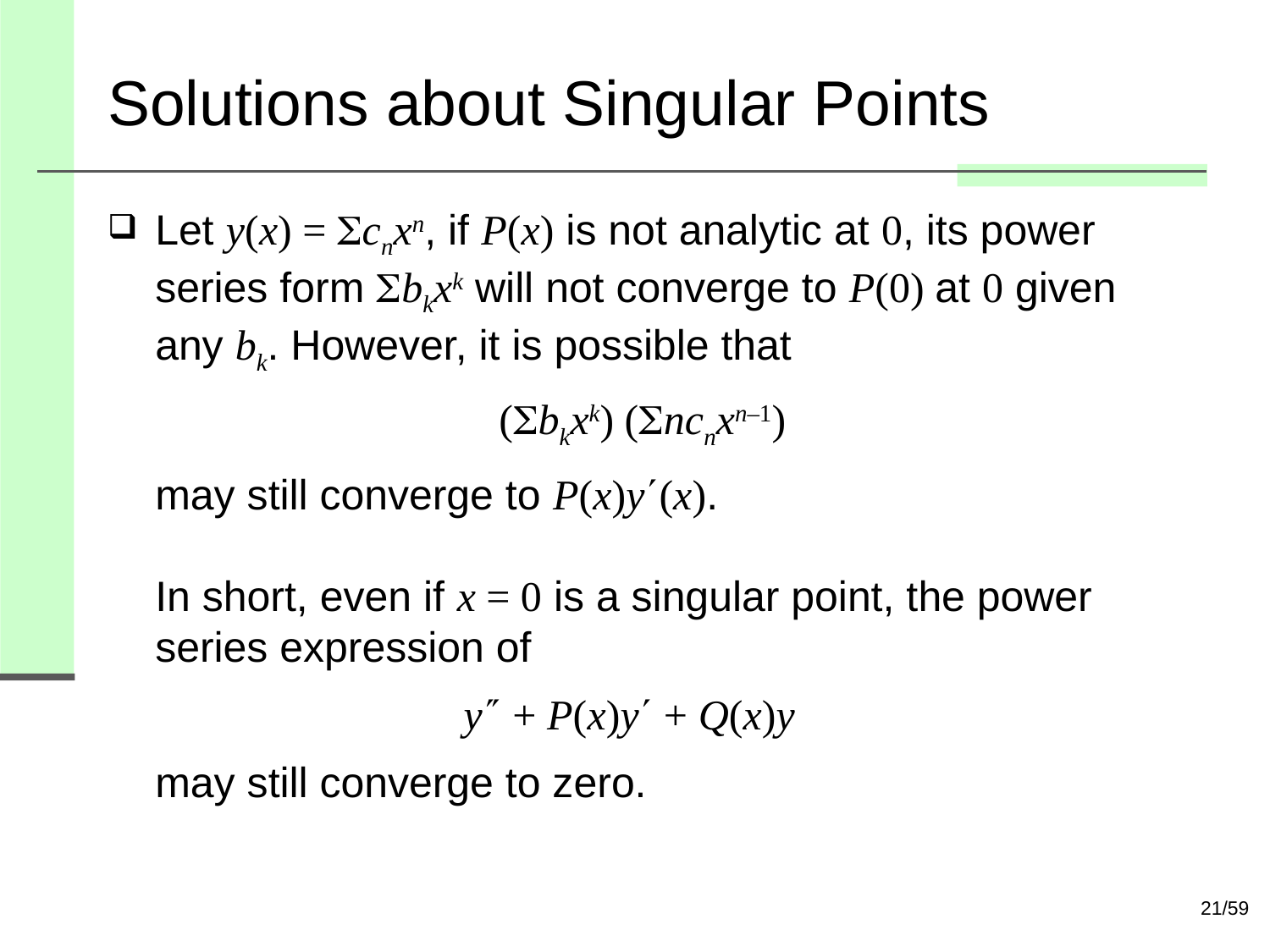

# Solutions about Singular Points
Let y(x) = Σcnxn, if P(x) is not analytic at 0, its power series form Σbkxk will not converge to P(0) at 0 given any bk. However, it is possible that
                             (Σbkxk) (Σncnxn–1)
may still converge to P(x)y′(x).
In short, even if x = 0 is a singular point, the power series expression of
                          y″ + P(x)y′ + Q(x)y
may still converge to zero.
21